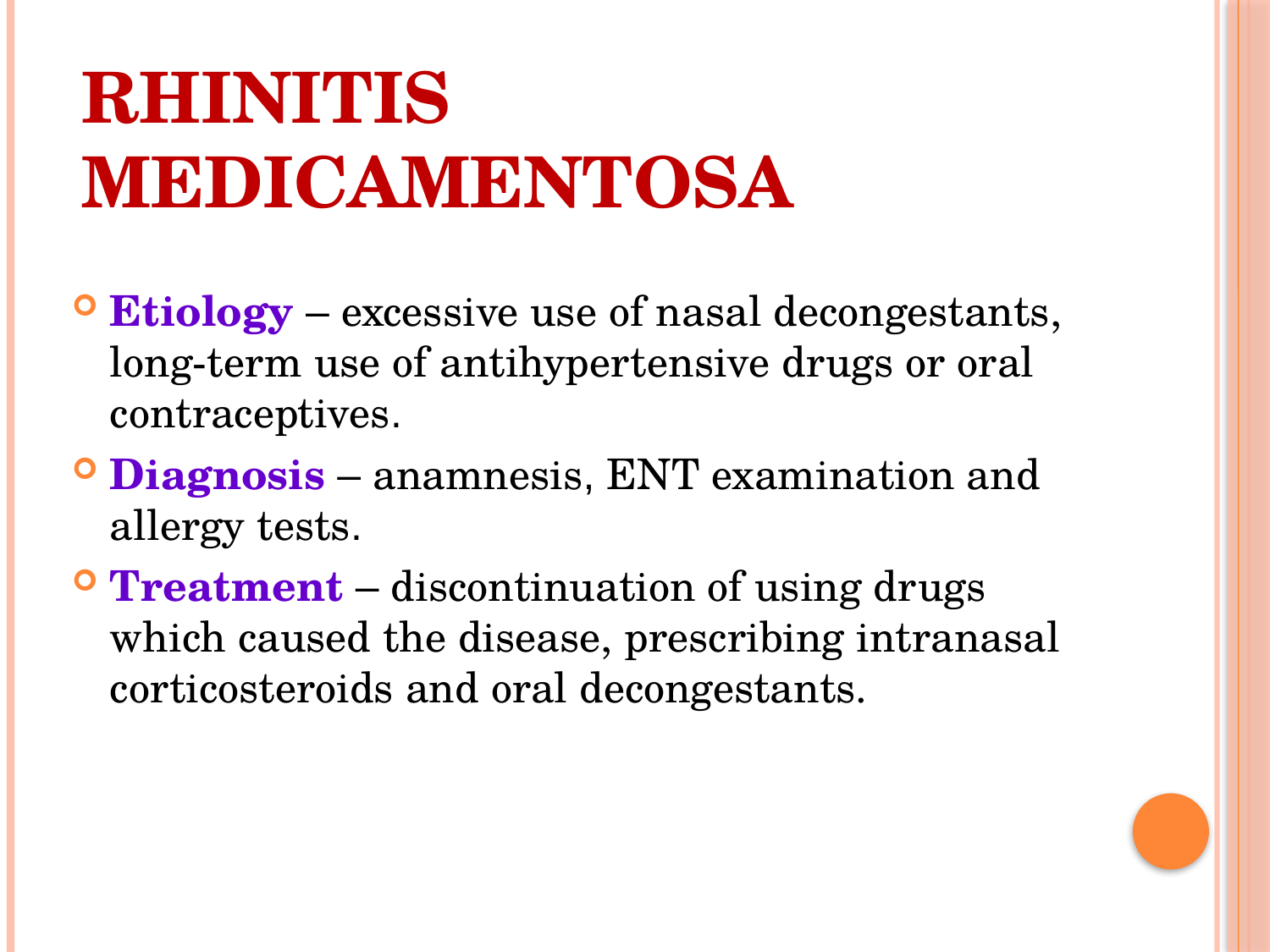

# Rhinitis medicamentosa
Etiology – excessive use of nasal decongestants, long-term use of antihypertensive drugs or oral contraceptives.
Diagnosis – anamnesis, ENT examination and allergy tests.
Treatment – discontinuation of using drugs which caused the disease, prescribing intranasal corticosteroids and oral decongestants.